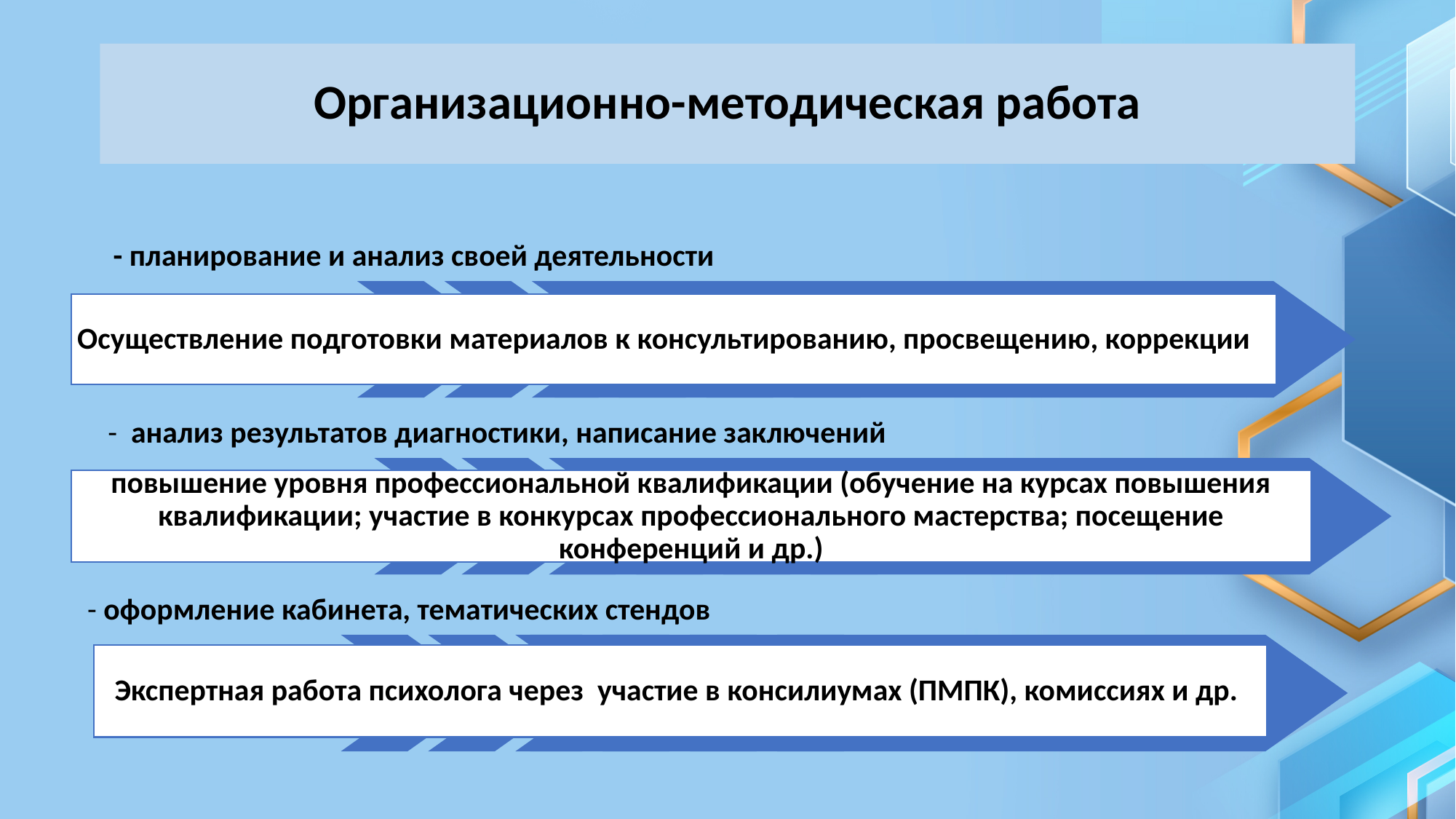

# Организационно-методическая работа
- планирование и анализ своей деятельности
Осуществление подготовки материалов к консультированию, просвещению, коррекции
    -  анализ результатов диагностики, написание заключений
повышение уровня профессиональной квалификации (обучение на курсах повышения квалификации; участие в конкурсах профессионального мастерства; посещение конференций и др.)
 - оформление кабинета, тематических стендов
Экспертная работа психолога через  участие в консилиумах (ПМПК), комиссиях и др.